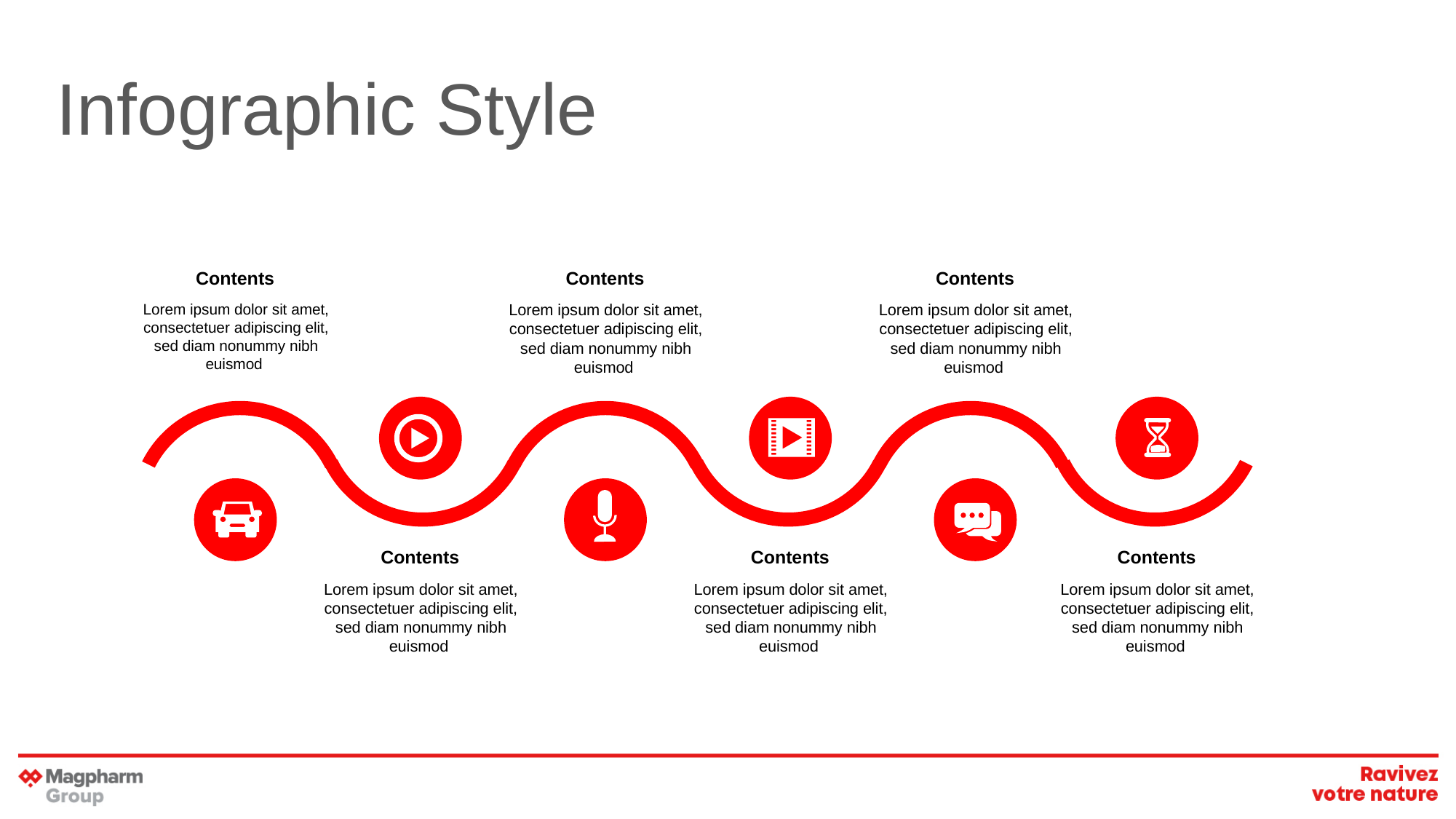

Infographic Style
Contents
Lorem ipsum dolor sit amet, consectetuer adipiscing elit, sed diam nonummy nibh euismod
Contents
Lorem ipsum dolor sit amet, consectetuer adipiscing elit, sed diam nonummy nibh euismod
Contents
Lorem ipsum dolor sit amet, consectetuer adipiscing elit, sed diam nonummy nibh euismod

Contents
Lorem ipsum dolor sit amet, consectetuer adipiscing elit, sed diam nonummy nibh euismod
Contents
Lorem ipsum dolor sit amet, consectetuer adipiscing elit, sed diam nonummy nibh euismod
Contents
Lorem ipsum dolor sit amet, consectetuer adipiscing elit, sed diam nonummy nibh euismod